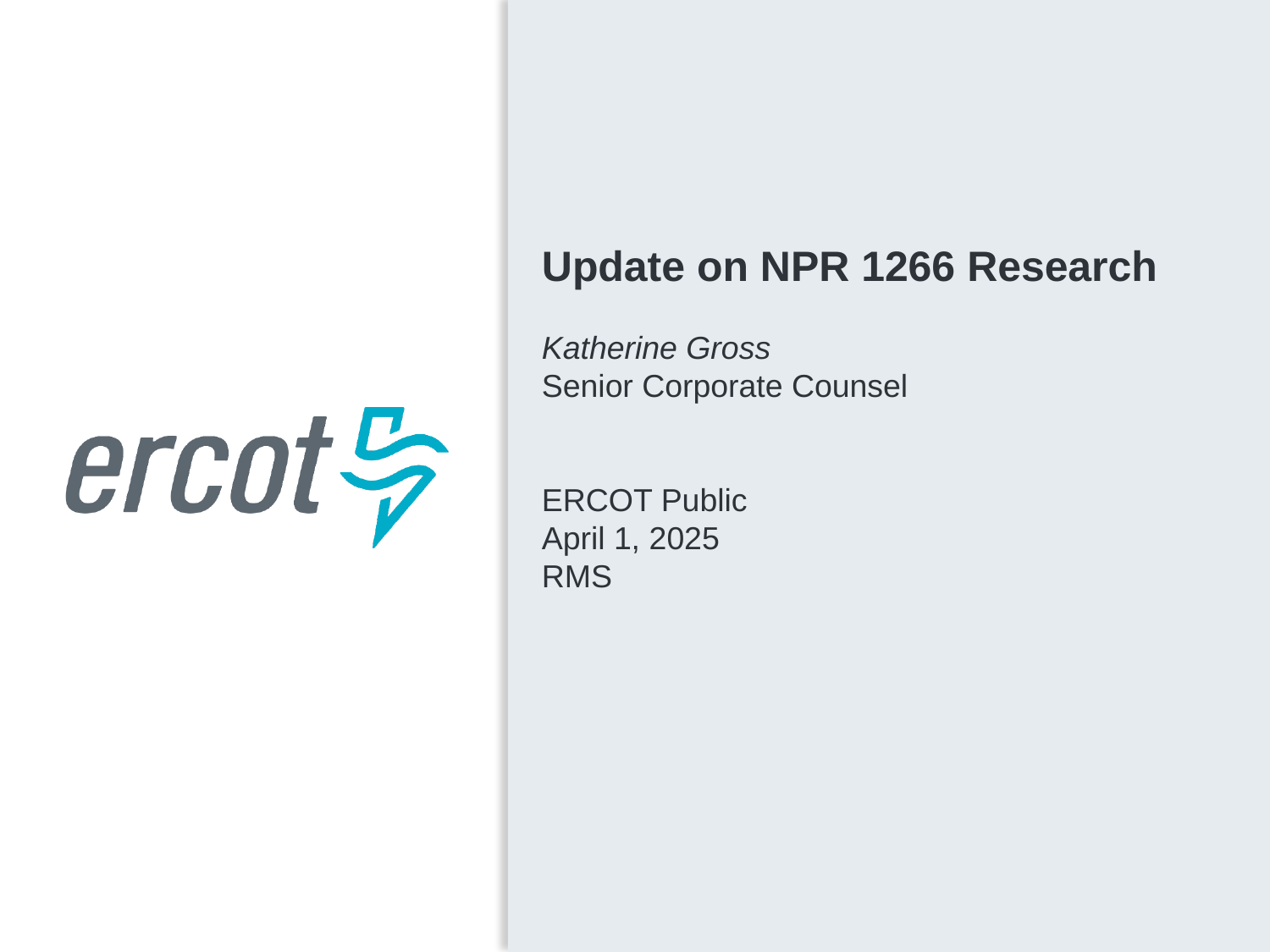

Update on NPR 1266 Research

Katherine Gross
Senior Corporate Counsel

ERCOT Public
April 1, 2025
RMS